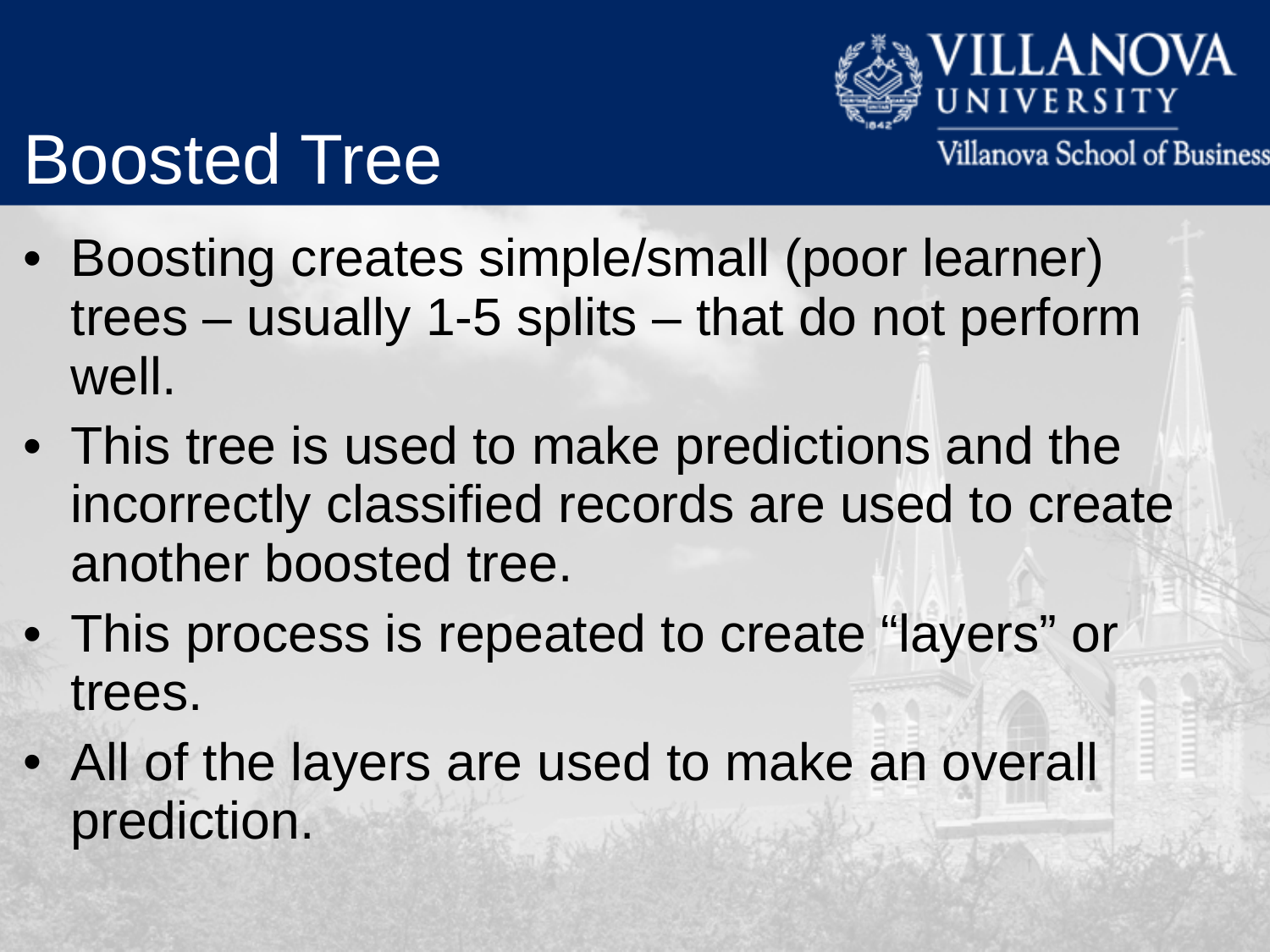

Boosted Tree
Boosting creates simple/small (poor learner) trees – usually 1-5 splits – that do not perform well.
This tree is used to make predictions and the incorrectly classified records are used to create another boosted tree.
This process is repeated to create “layers” or trees.
All of the layers are used to make an overall prediction.